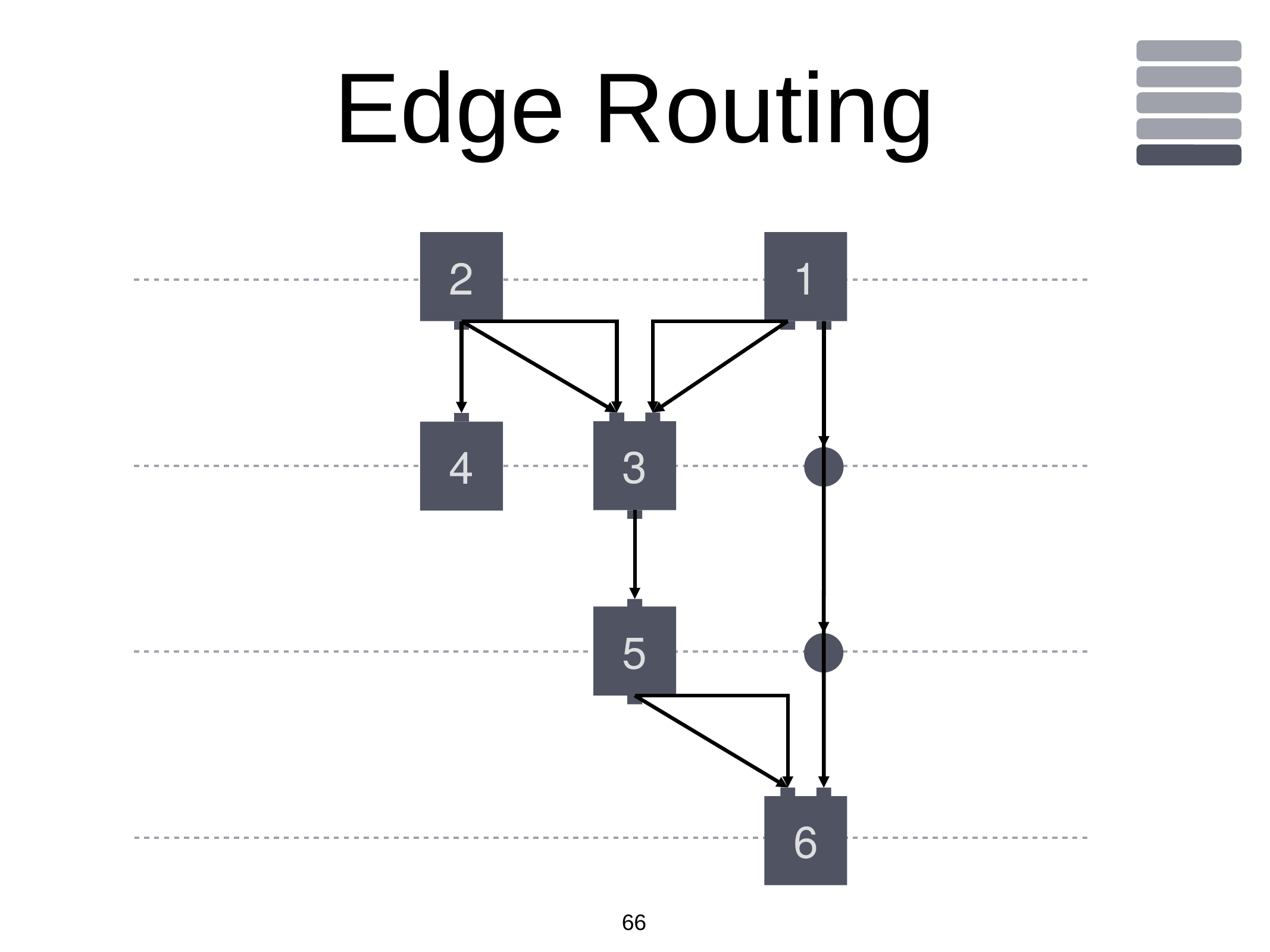

# Edge Routing

2
1

3
4

5

6

66